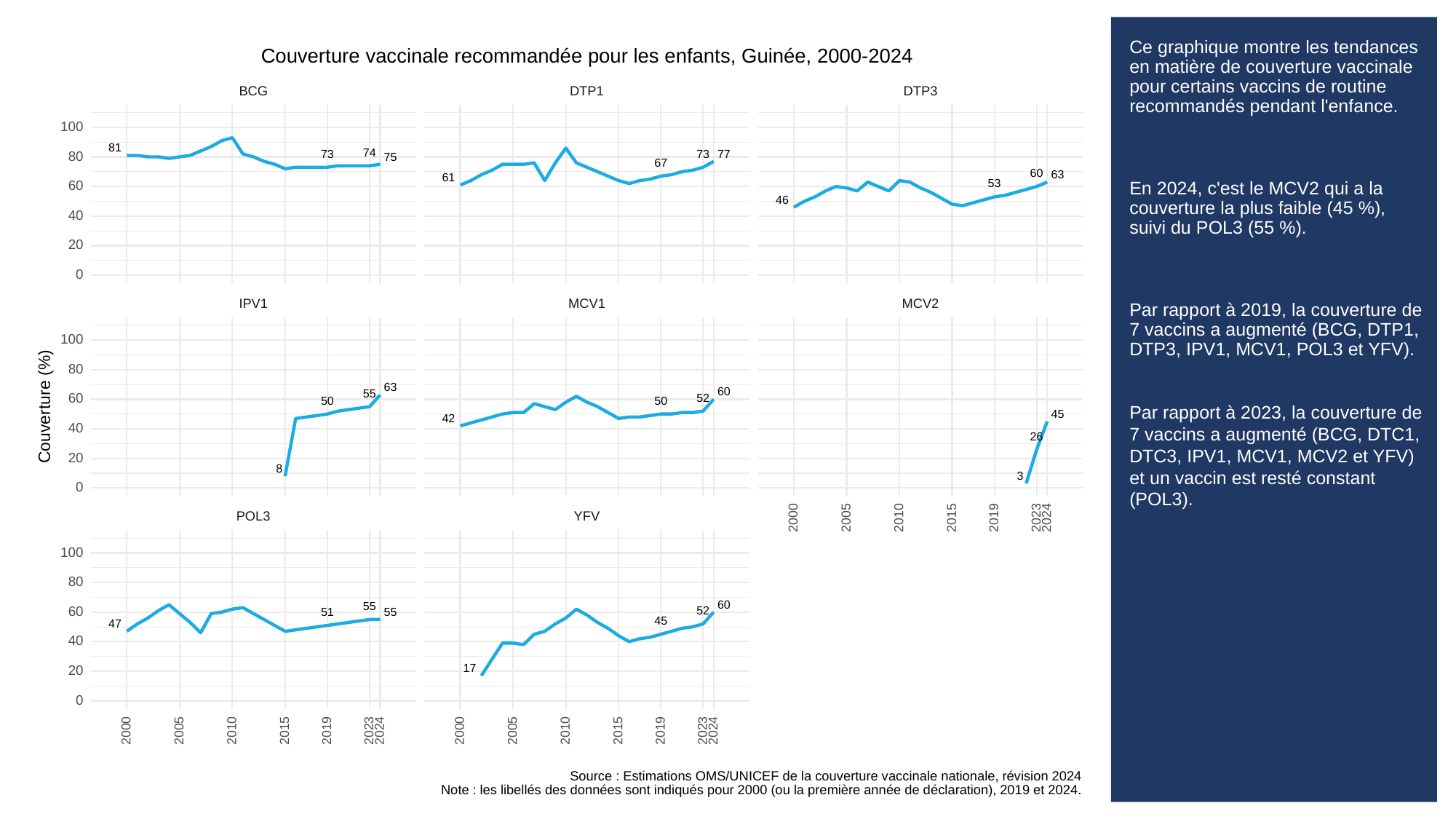

# Ce graphique montre les tendances en matière de couverture vaccinale pour certains vaccins de routine recommandés pendant l'enfance.

En 2024, c'est le MCV2 qui a la couverture la plus faible (45 %), suivi du POL3 (55 %).

Par rapport à 2019, la couverture de 7 vaccins a augmenté (BCG, DTP1, DTP3, IPV1, MCV1, POL3 et YFV).

Par rapport à 2023, la couverture de 7 vaccins a augmenté (BCG, DTC1, DTC3, IPV1, MCV1, MCV2 et YFV) et un vaccin est resté constant (POL3).

Couverture vaccinale recommandée pour les enfants, Guinée, 2000-2024
BCG
DTP3
DTP1

100

81

74
73
73
77
80
75

67
60
63

61
53

60

46

40

20

0

MCV1
MCV2
IPV1

100

80

63

60
55
60
52

50
50
Couverture (%)

45

42

40

26

20

8
3

0

POL3
YFV
2023
2000
2005
2010
2015
2019
2024

100

80

60
55

60
52
51
55

45
47

40

17
20

0

2023
2023
2000
2005
2010
2015
2019
2024
2000
2005
2010
2015
2019
2024
Source : Estimations OMS/UNICEF de la couverture vaccinale nationale, révision 2024
Note : les libellés des données sont indiqués pour 2000 (ou la première année de déclaration), 2019 et 2024.